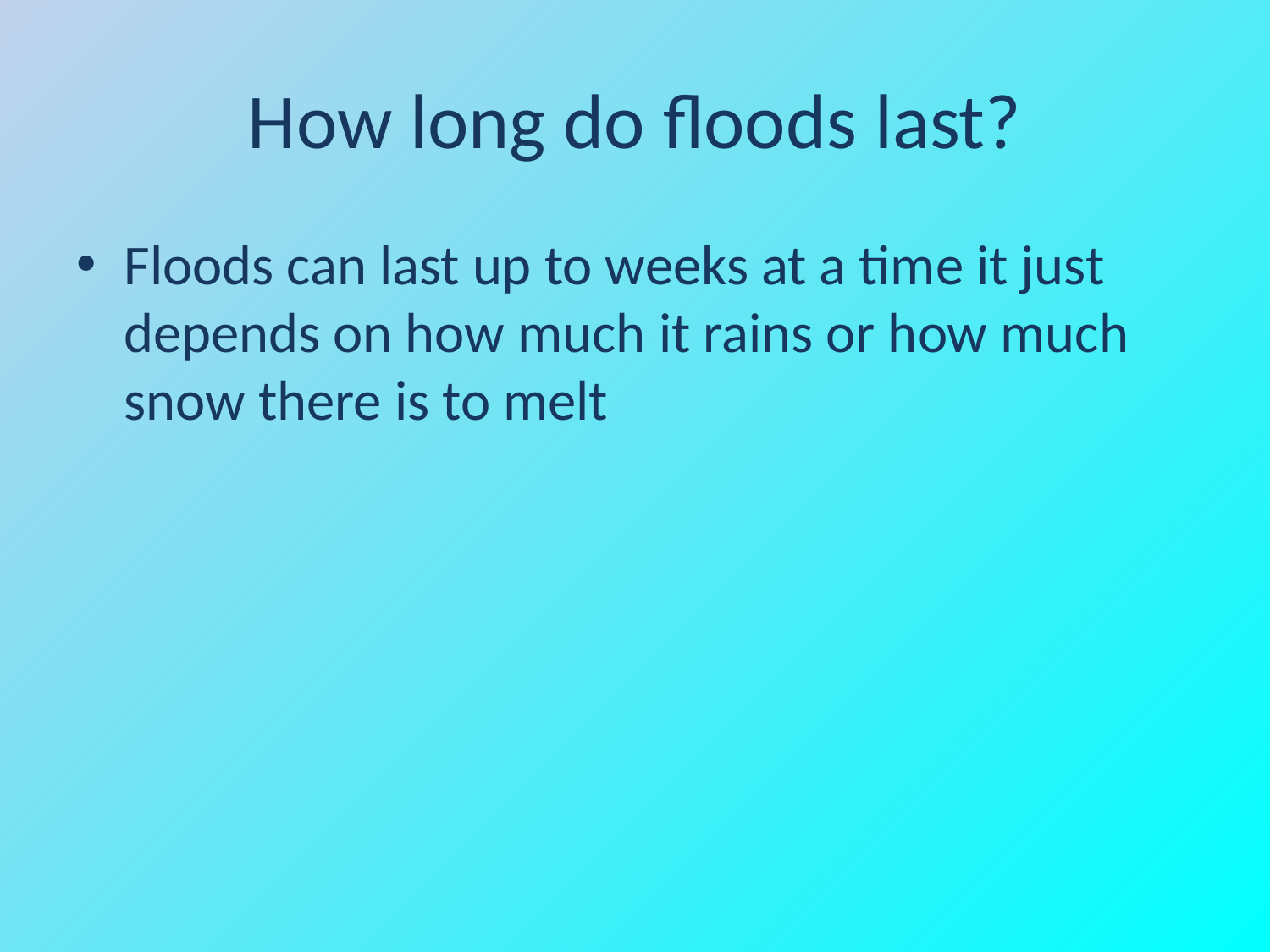

# How long do floods last?
Floods can last up to weeks at a time it just depends on how much it rains or how much snow there is to melt